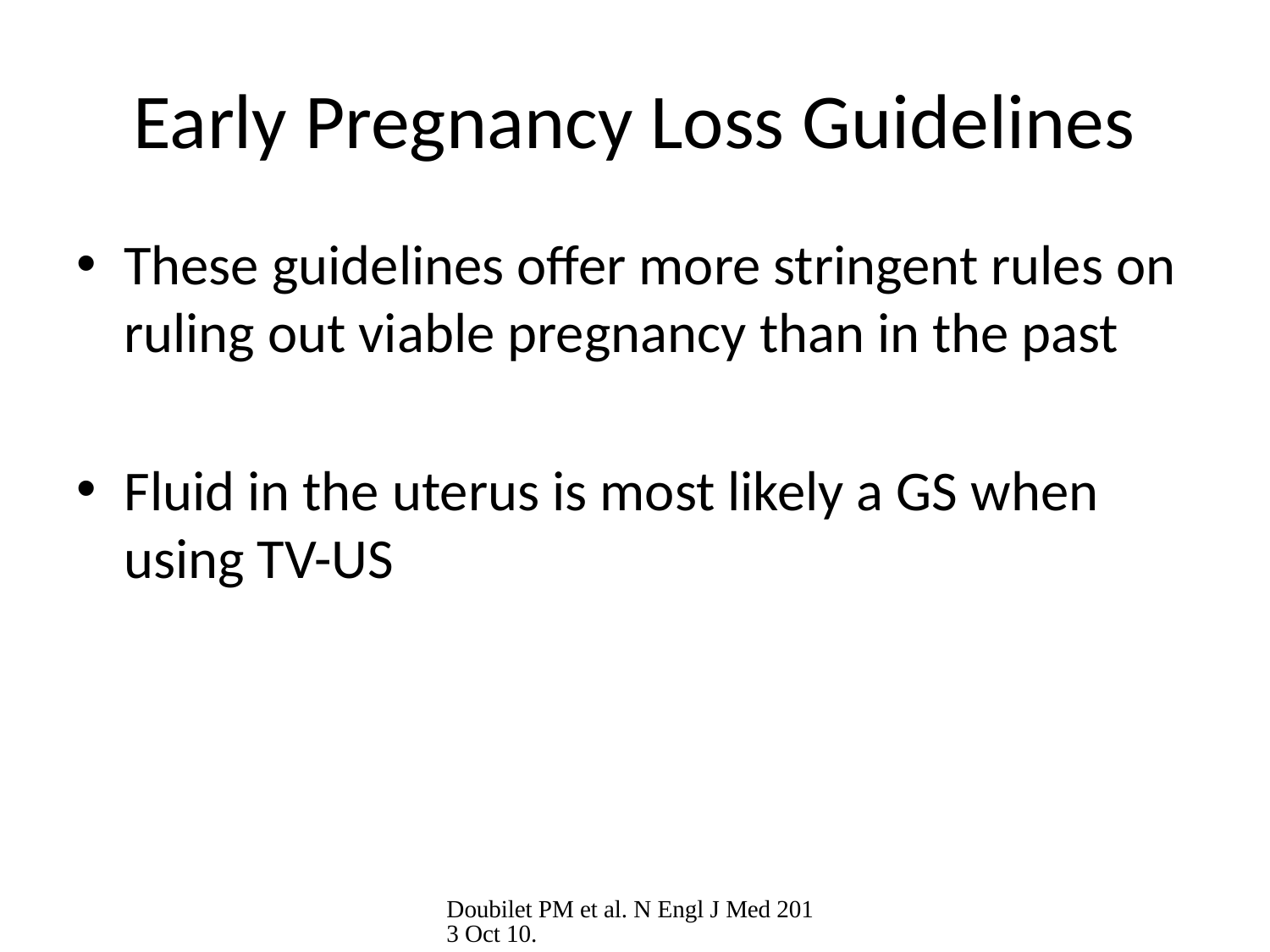

# Early Pregnancy Loss Guidelines
These guidelines offer more stringent rules on ruling out viable pregnancy than in the past

Fluid in the uterus is most likely a GS when using TV-US
Doubilet PM et al. N Engl J Med 2013 Oct 10.